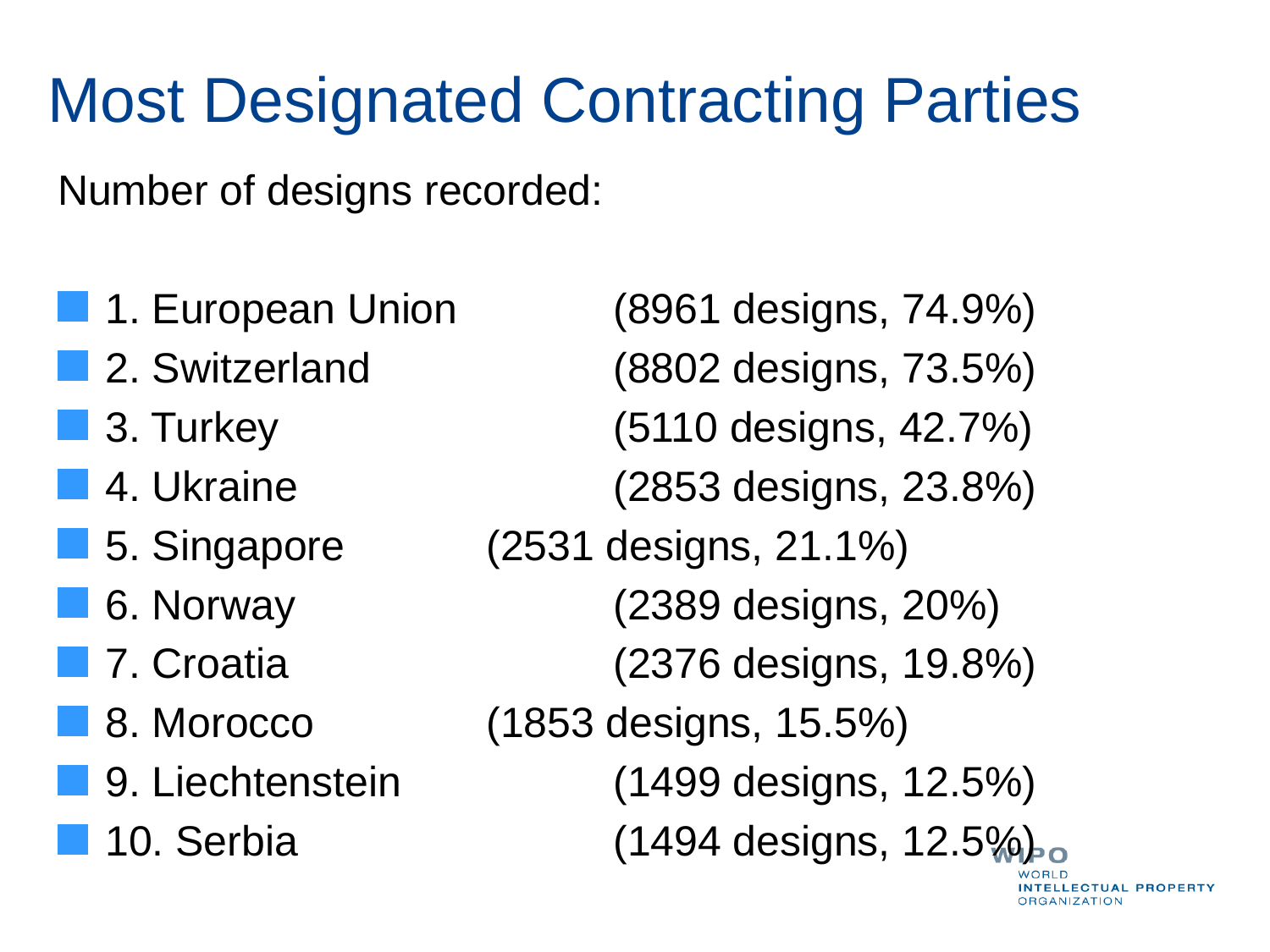

# Most Designated Contracting Parties
Number of designs recorded:

1. European Union    	(8961 designs, 74.9%)
2. Switzerland		(8802 designs, 73.5%)
3. Turkey			(5110 designs, 42.7%)
4. Ukraine 			(2853 designs, 23.8%)
5. Singapore 		(2531 designs, 21.1%)
6. Norway			(2389 designs, 20%)
7. Croatia			(2376 designs, 19.8%)
8. Morocco 		(1853 designs, 15.5%)
9. Liechtenstein		(1499 designs, 12.5%)
10. Serbia			(1494 designs, 12.5%)